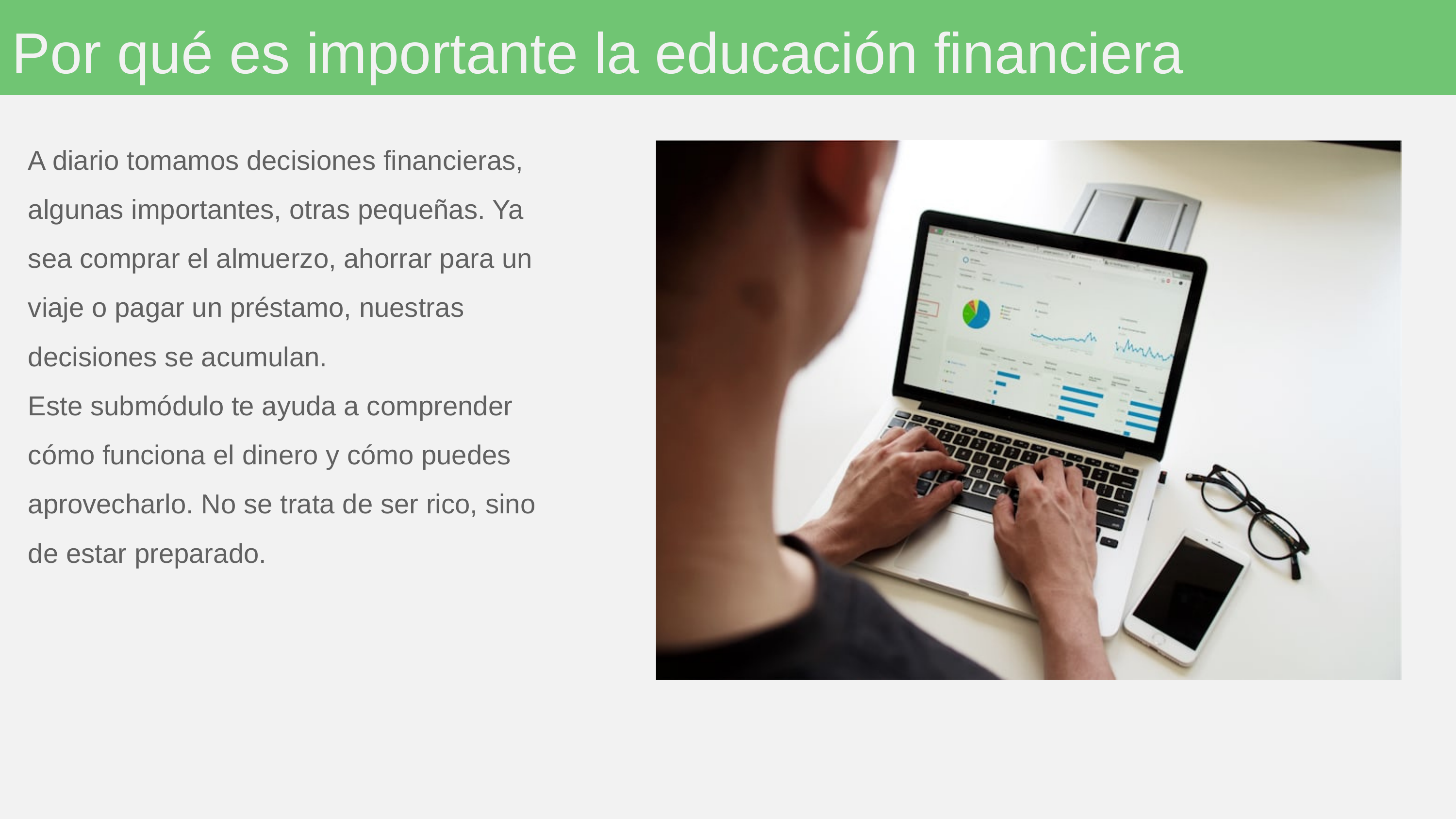

Por qué es importante la educación financiera
A diario tomamos decisiones financieras, algunas importantes, otras pequeñas. Ya sea comprar el almuerzo, ahorrar para un viaje o pagar un préstamo, nuestras decisiones se acumulan.
Este submódulo te ayuda a comprender cómo funciona el dinero y cómo puedes aprovecharlo. No se trata de ser rico, sino de estar preparado.